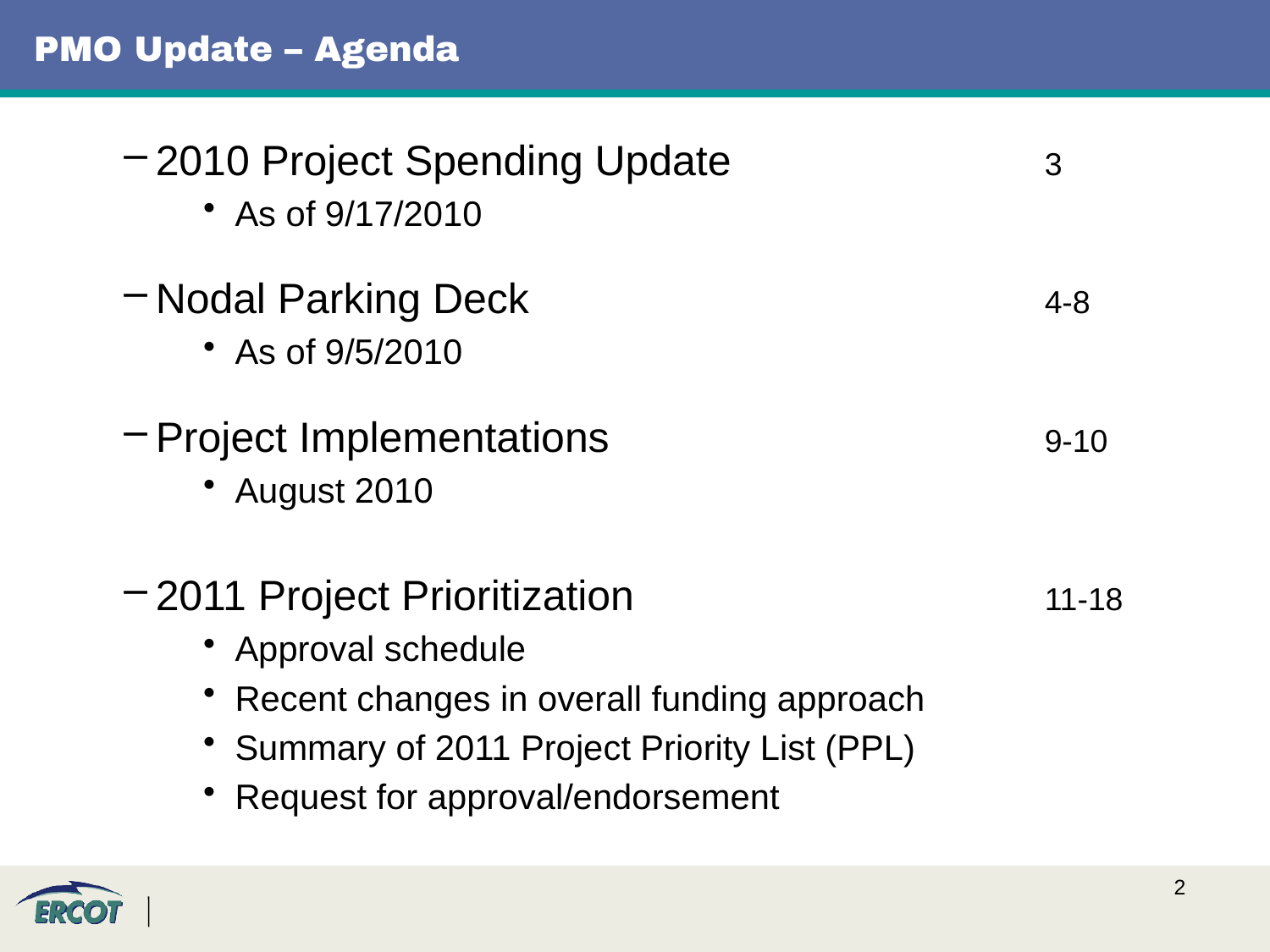

# PMO Update – Agenda
2010 Project Spending Update			3
As of 9/17/2010

Nodal Parking Deck					4-8
As of 9/5/2010

Project Implementations				9-10
August 2010

2011 Project Prioritization				11-18
Approval schedule
Recent changes in overall funding approach
Summary of 2011 Project Priority List (PPL)
Request for approval/endorsement